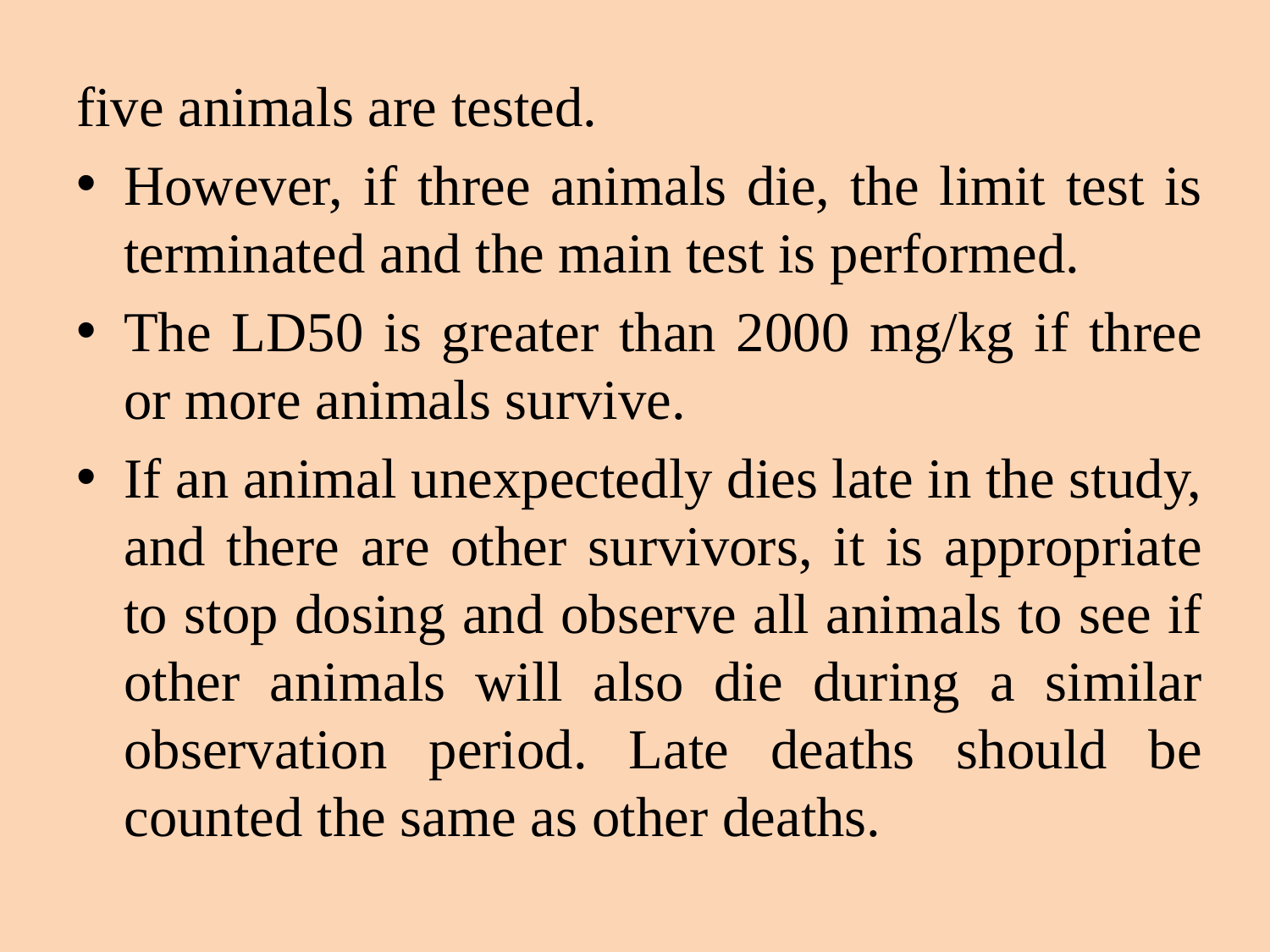

five animals are tested.
However, if three animals die, the limit test is terminated and the main test is performed.
The LD50 is greater than 2000 mg/kg if three or more animals survive.
If an animal unexpectedly dies late in the study, and there are other survivors, it is appropriate to stop dosing and observe all animals to see if other animals will also die during a similar observation period. Late deaths should be counted the same as other deaths.